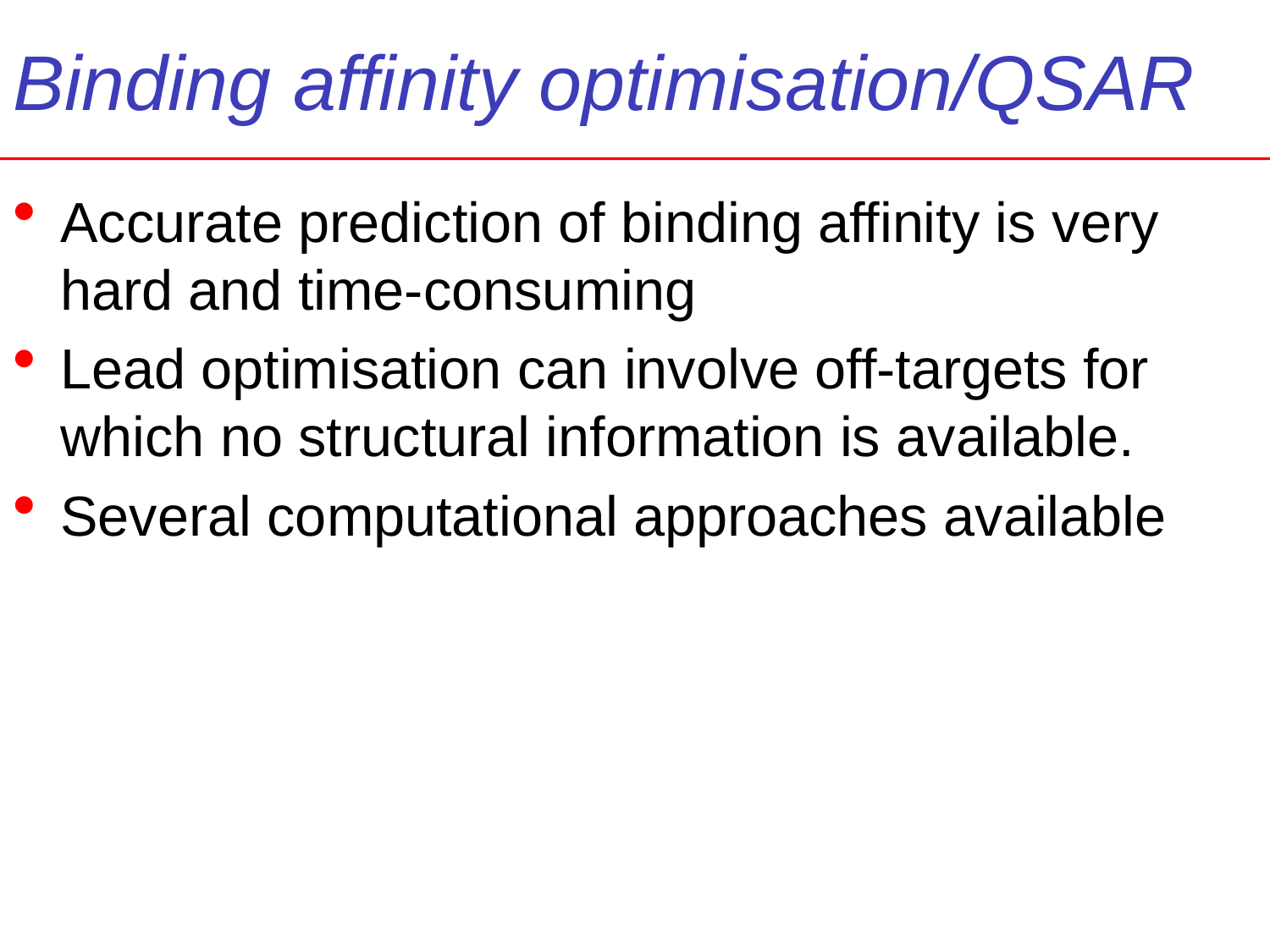

# Binding affinity optimisation/QSAR
Accurate prediction of binding affinity is very hard and time-consuming
Lead optimisation can involve off-targets for which no structural information is available.
Several computational approaches available